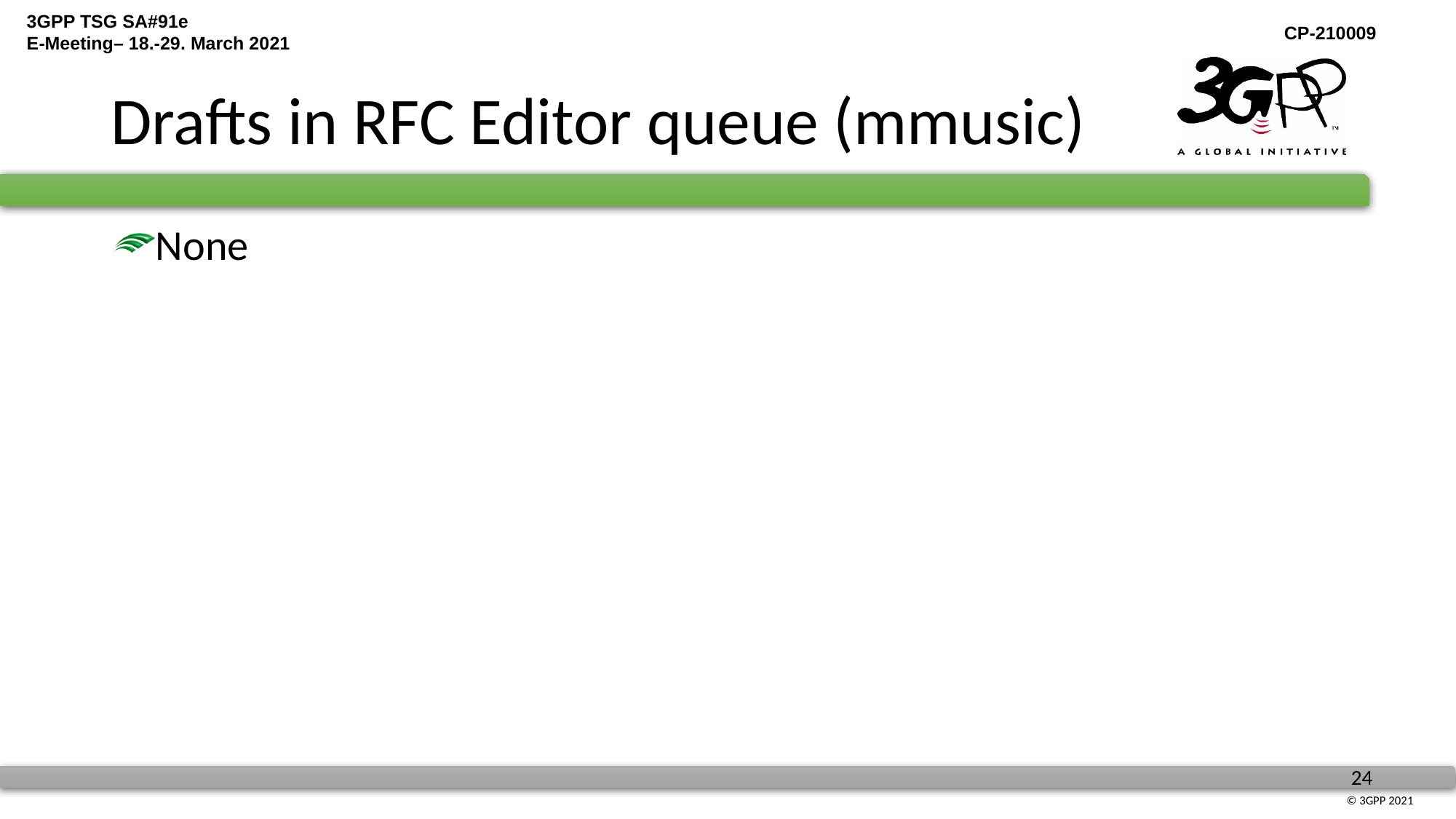

# Drafts in RFC Editor queue (mmusic)
None